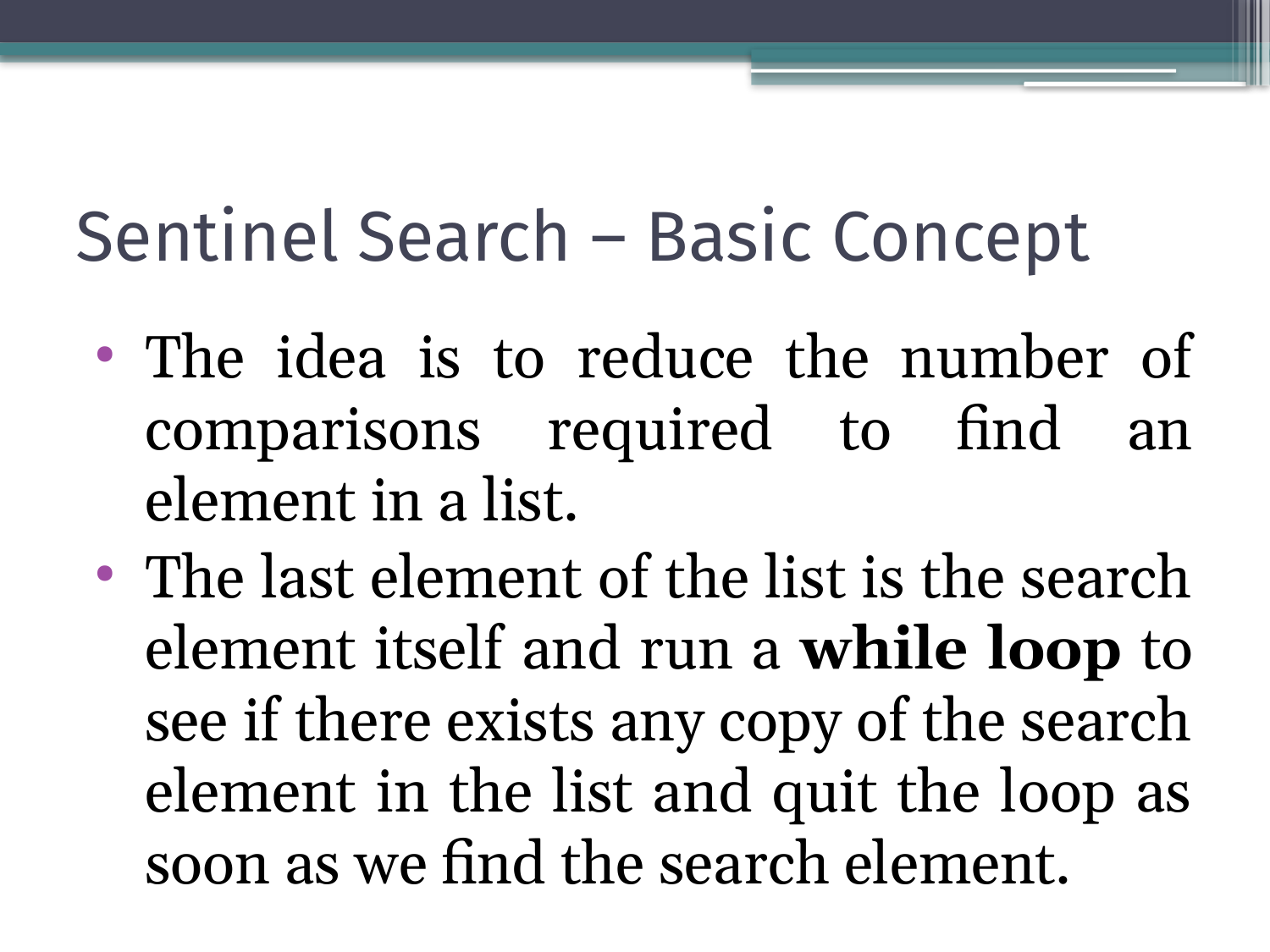

Sentinel Search – Basic Concept
The idea is to reduce the number of comparisons required to find an element in a list.
The last element of the list is the search element itself and run a while loop to see if there exists any copy of the search element in the list and quit the loop as soon as we find the search element.